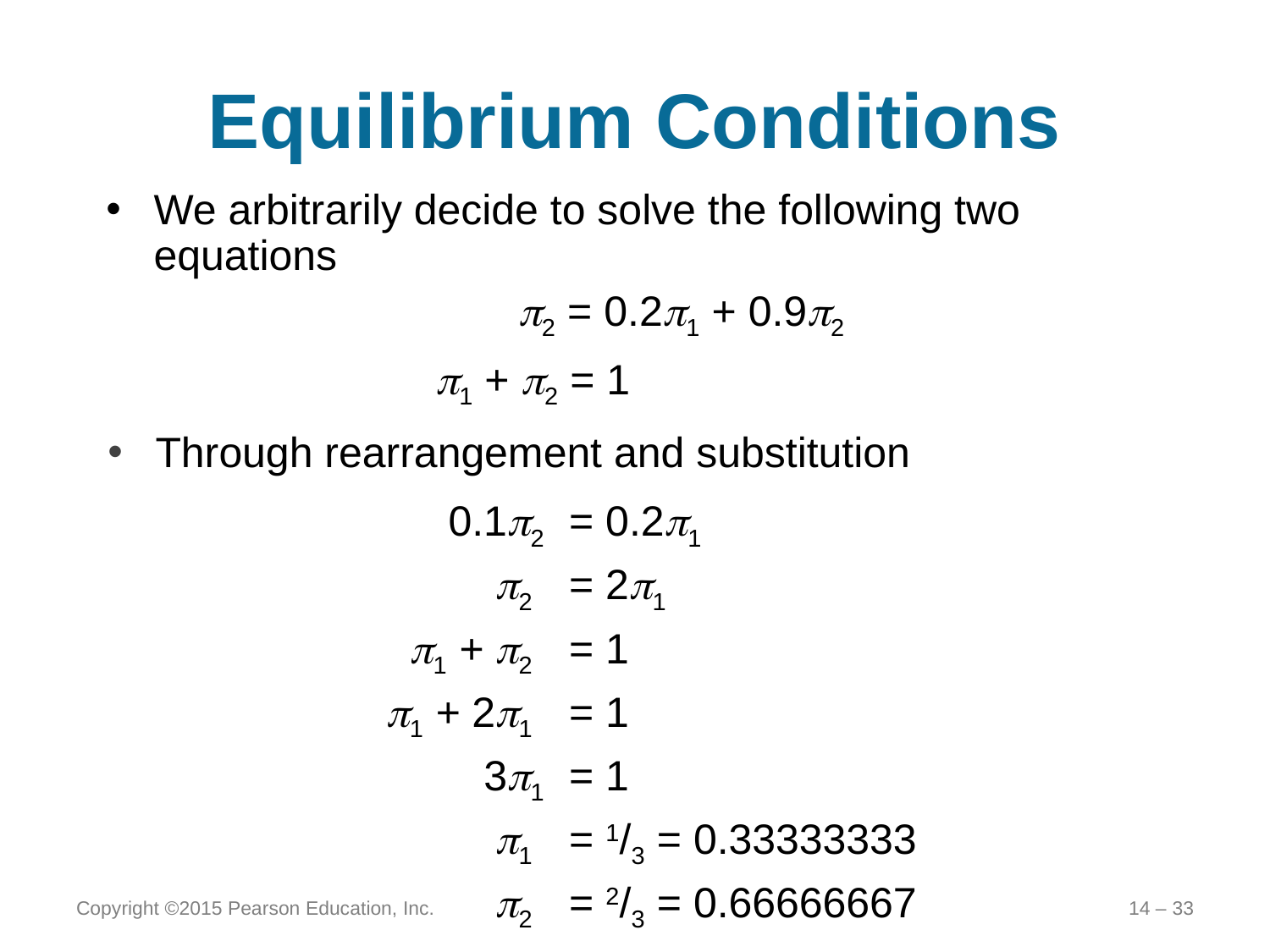

# Equilibrium Conditions
We arbitrarily decide to solve the following two equations
π2 = 0.2π1 + 0.9π2
π1 + π2 = 1
Through rearrangement and substitution
	0.1π2	= 0.2π1
	π2 	= 2π1
	π1 + π2 	= 1
	π1 + 2π1 	= 1
	3π1	= 1
	π1 	= 1/3 = 0.33333333
	π2 	= 2/3 = 0.66666667
Copyright ©2015 Pearson Education, Inc.
14 – 33